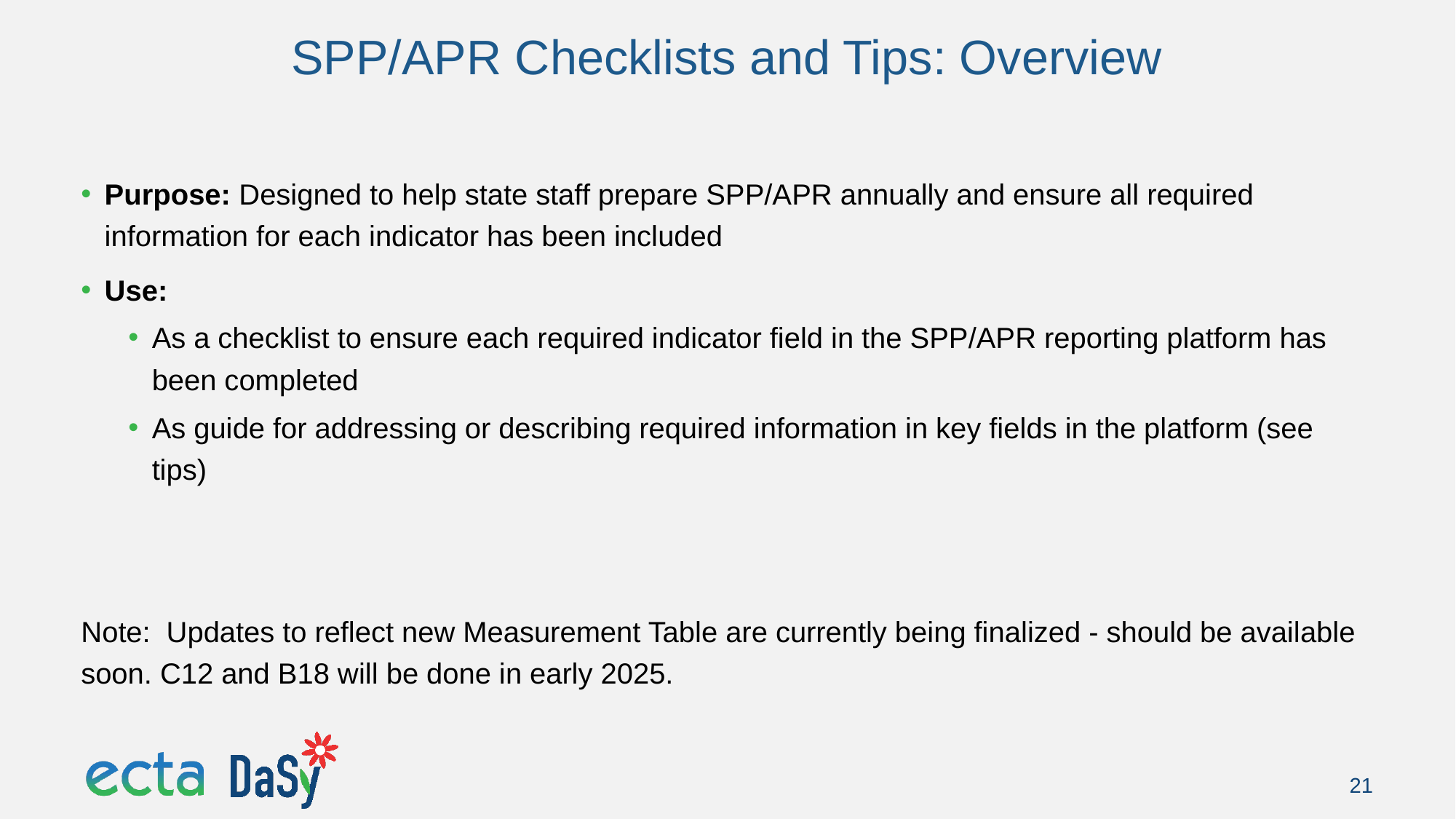

# SPP/APR Checklists and Tips: Overview
Purpose: Designed to help state staff prepare SPP/APR annually and ensure all required information for each indicator has been included
Use:
As a checklist to ensure each required indicator field in the SPP/APR reporting platform has been completed
As guide for addressing or describing required information in key fields in the platform (see tips)

Note:  Updates to reflect new Measurement Table are currently being finalized - should be available soon. C12 and B18 will be done in early 2025.
21